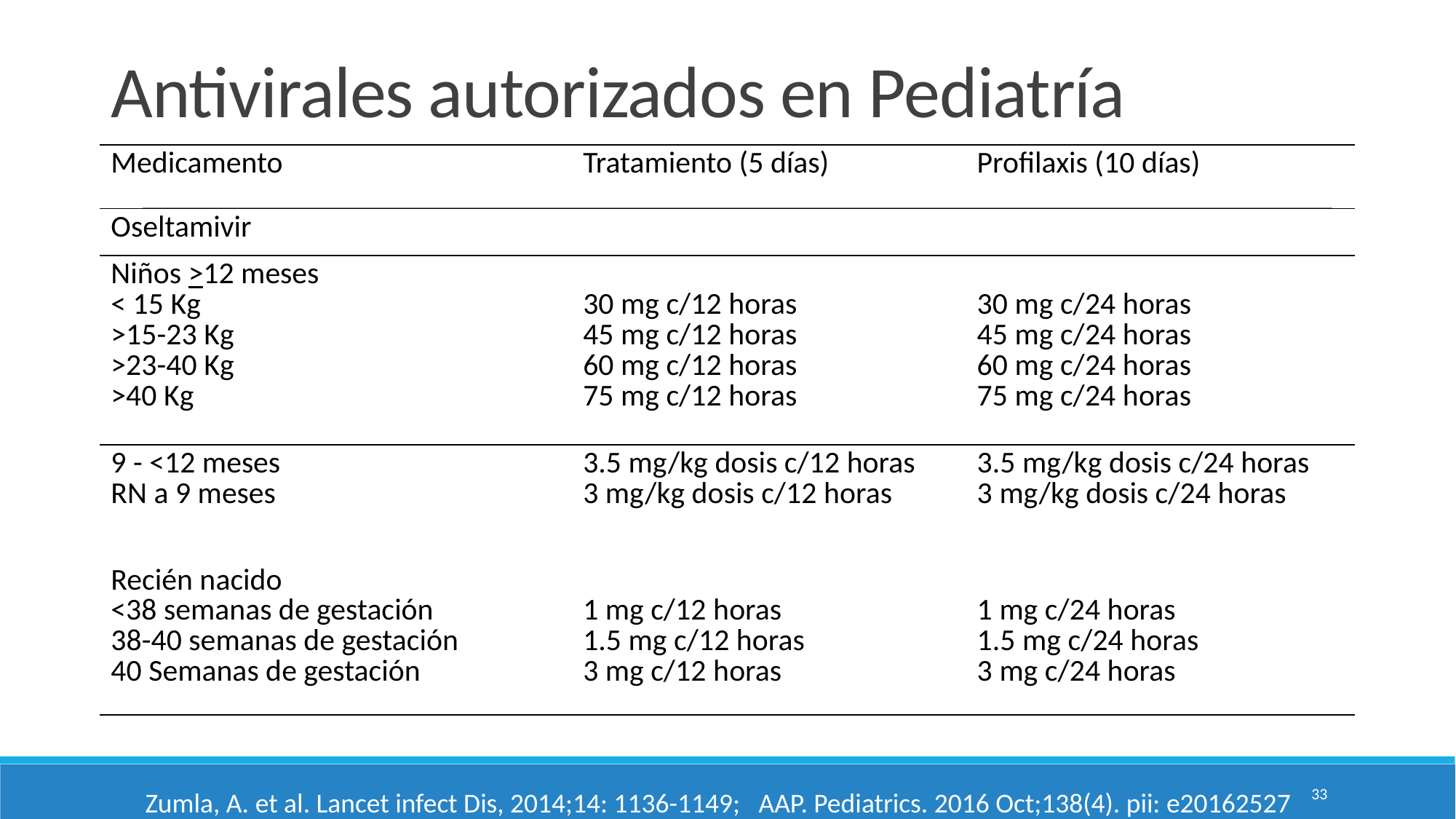

# Antivirales autorizados en Pediatría
| Medicamento | Tratamiento (5 días) | Profilaxis (10 días) |
| --- | --- | --- |
| Oseltamivir |  |  |
| Niños >12 meses < 15 Kg >15-23 Kg >23-40 Kg >40 Kg | 30 mg c/12 horas 45 mg c/12 horas 60 mg c/12 horas 75 mg c/12 horas | 30 mg c/24 horas 45 mg c/24 horas 60 mg c/24 horas 75 mg c/24 horas |
| 9 - <12 meses RN a 9 meses | 3.5 mg/kg dosis c/12 horas 3 mg/kg dosis c/12 horas | 3.5 mg/kg dosis c/24 horas 3 mg/kg dosis c/24 horas |
| Recién nacido <38 semanas de gestación 38-40 semanas de gestación 40 Semanas de gestación | 1 mg c/12 horas 1.5 mg c/12 horas 3 mg c/12 horas | 1 mg c/24 horas 1.5 mg c/24 horas 3 mg c/24 horas |
33
Zumla, A. et al. Lancet infect Dis, 2014;14: 1136-1149;   AAP. Pediatrics. 2016 Oct;138(4). pii: e20162527